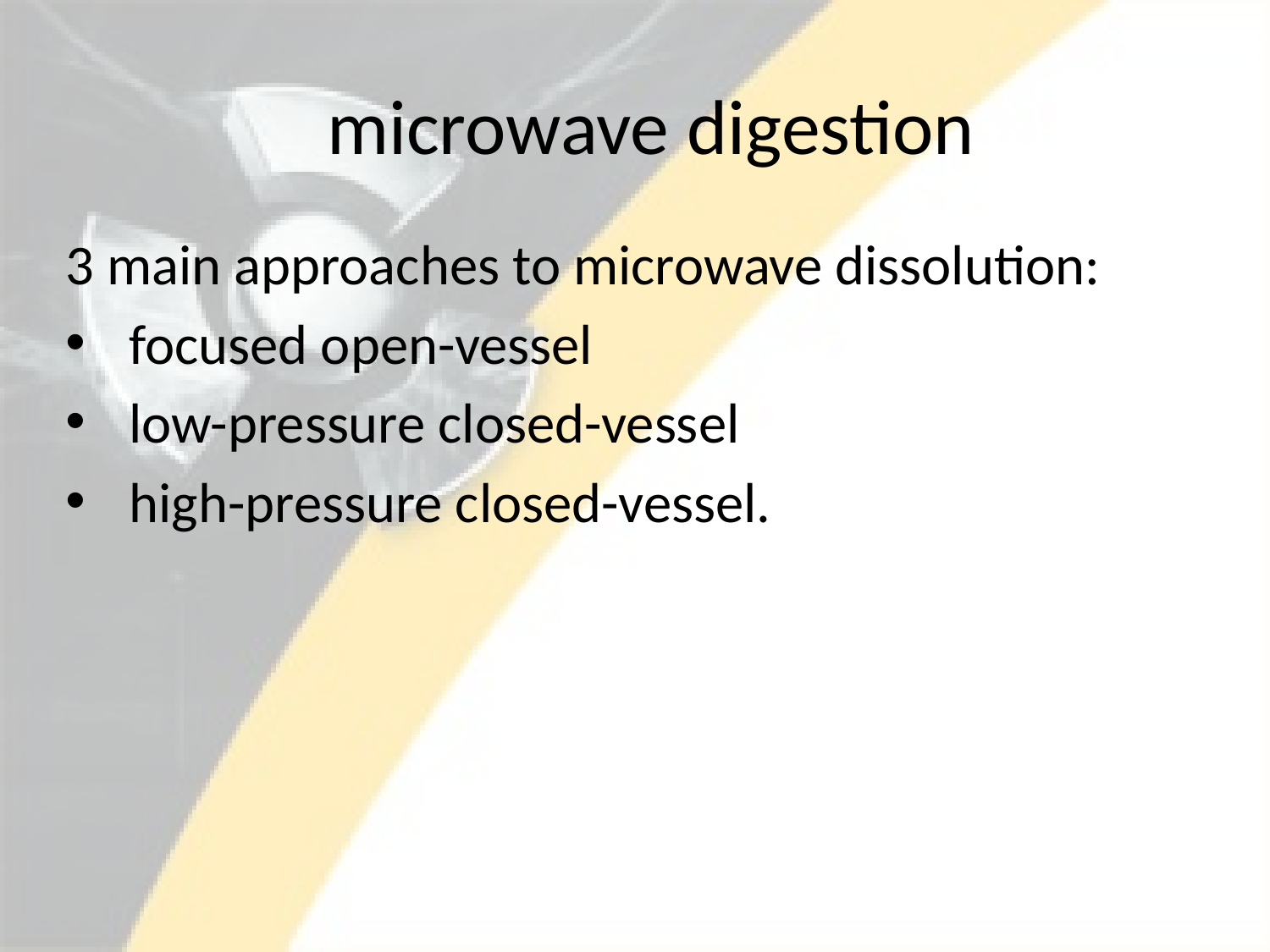

# microwave digestion
3 main approaches to microwave dissolution:
focused open-vessel
low-pressure closed-vessel
high-pressure closed-vessel.